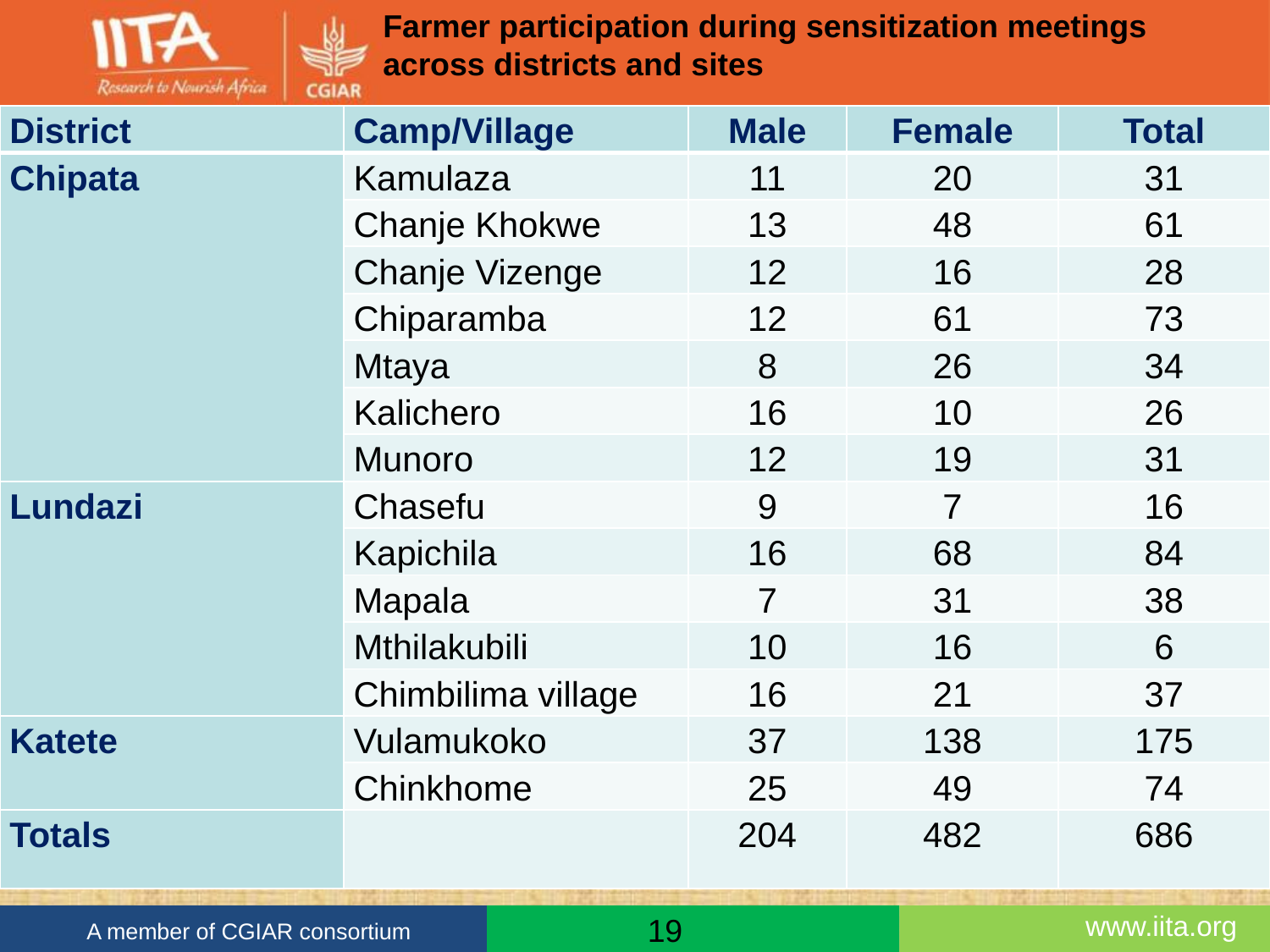

Farmer participation during sensitization meetings across districts and sites
| District | Camp/Village | Male | Female | Total |
| --- | --- | --- | --- | --- |
| Chipata | Kamulaza | 11 | 20 | 31 |
|  | Chanje Khokwe | 13 | 48 | 61 |
|  | Chanje Vizenge | 12 | 16 | 28 |
|  | Chiparamba | 12 | 61 | 73 |
|  | Mtaya | 8 | 26 | 34 |
|  | Kalichero | 16 | 10 | 26 |
|  | Munoro | 12 | 19 | 31 |
| Lundazi | Chasefu | 9 | 7 | 16 |
|  | Kapichila | 16 | 68 | 84 |
|  | Mapala | 7 | 31 | 38 |
|  | Mthilakubili | 10 | 16 | 6 |
|  | Chimbilima village | 16 | 21 | 37 |
| Katete | Vulamukoko | 37 | 138 | 175 |
|  | Chinkhome | 25 | 49 | 74 |
| Totals |  | 204 | 482 | 686 |
19